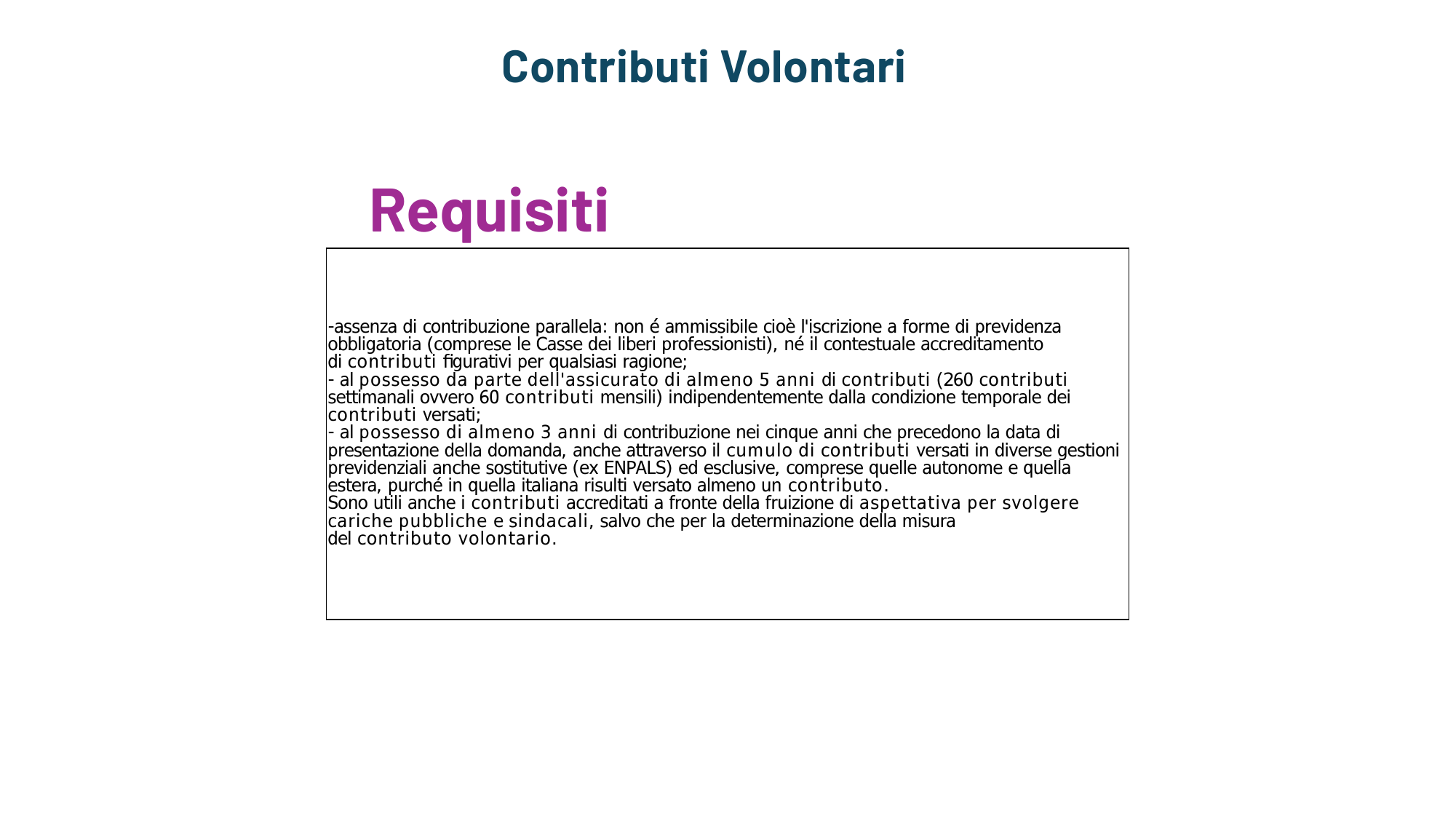

Contributi Volontari
Requisiti
| -assenza di contribuzione parallela: non é ammissibile cioè l'iscrizione a forme di previdenza obbligatoria (comprese le Casse dei liberi professionisti), né il contestuale accreditamento di contributi figurativi per qualsiasi ragione; - al possesso da parte dell'assicurato di almeno 5 anni di contributi (260 contributi settimanali ovvero 60 contributi mensili) indipendentemente dalla condizione temporale dei contributi versati; - al possesso di almeno 3 anni di contribuzione nei cinque anni che precedono la data di presentazione della domanda, anche attraverso il cumulo di contributi versati in diverse gestioni previdenziali anche sostitutive (ex ENPALS) ed esclusive, comprese quelle autonome e quella estera, purché in quella italiana risulti versato almeno un contributo. Sono utili anche i contributi accreditati a fronte della fruizione di aspettativa per svolgere cariche pubbliche e sindacali, salvo che per la determinazione della misura del contributo volontario. |
| --- |